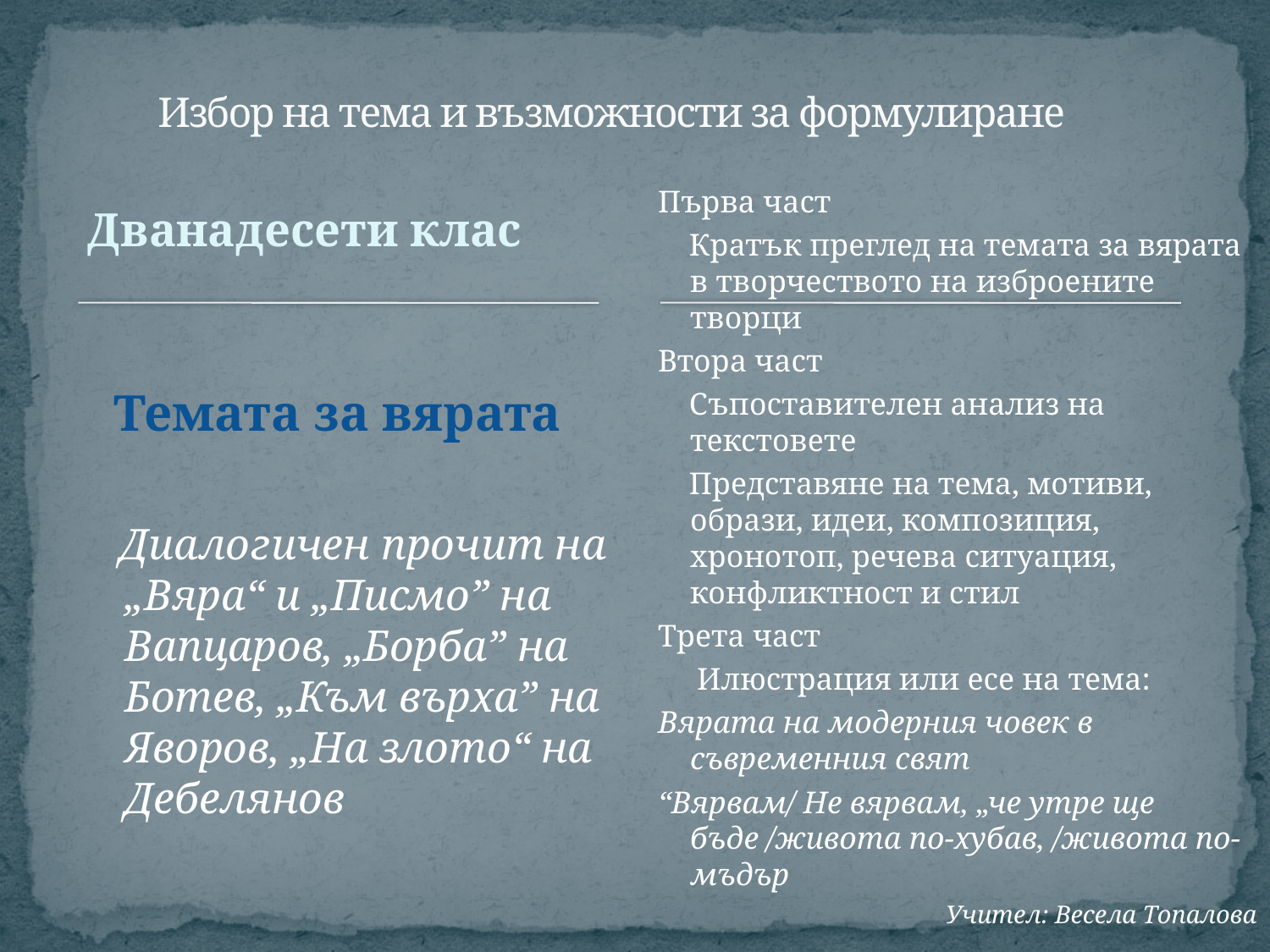

# Избор на тема и възможности за формулиране
Първа част
    Кратък преглед на темата за вярата в творчеството на изброените творци
Втора част
    Съпоставителен анализ на текстовете
    Представяне на тема, мотиви, образи, идеи, композиция, хронотоп, речева ситуация, конфликтност и стил
Трета част
     Илюстрация или есе на тема:
Вярата на модерния човек в съвременния свят
“Вярвам/ Не вярвам, „че утре ще бъде /живота по-хубав, /живота по-мъдър
Учител: Весела Топалова

 Дванадесети клас

Темата за вярата

    Диалогичен прочит на „Вяра“ и „Писмо” на Вапцаров, „Борба” на Ботев, „Към върха” на Яворов, „На злото“ на Дебелянов